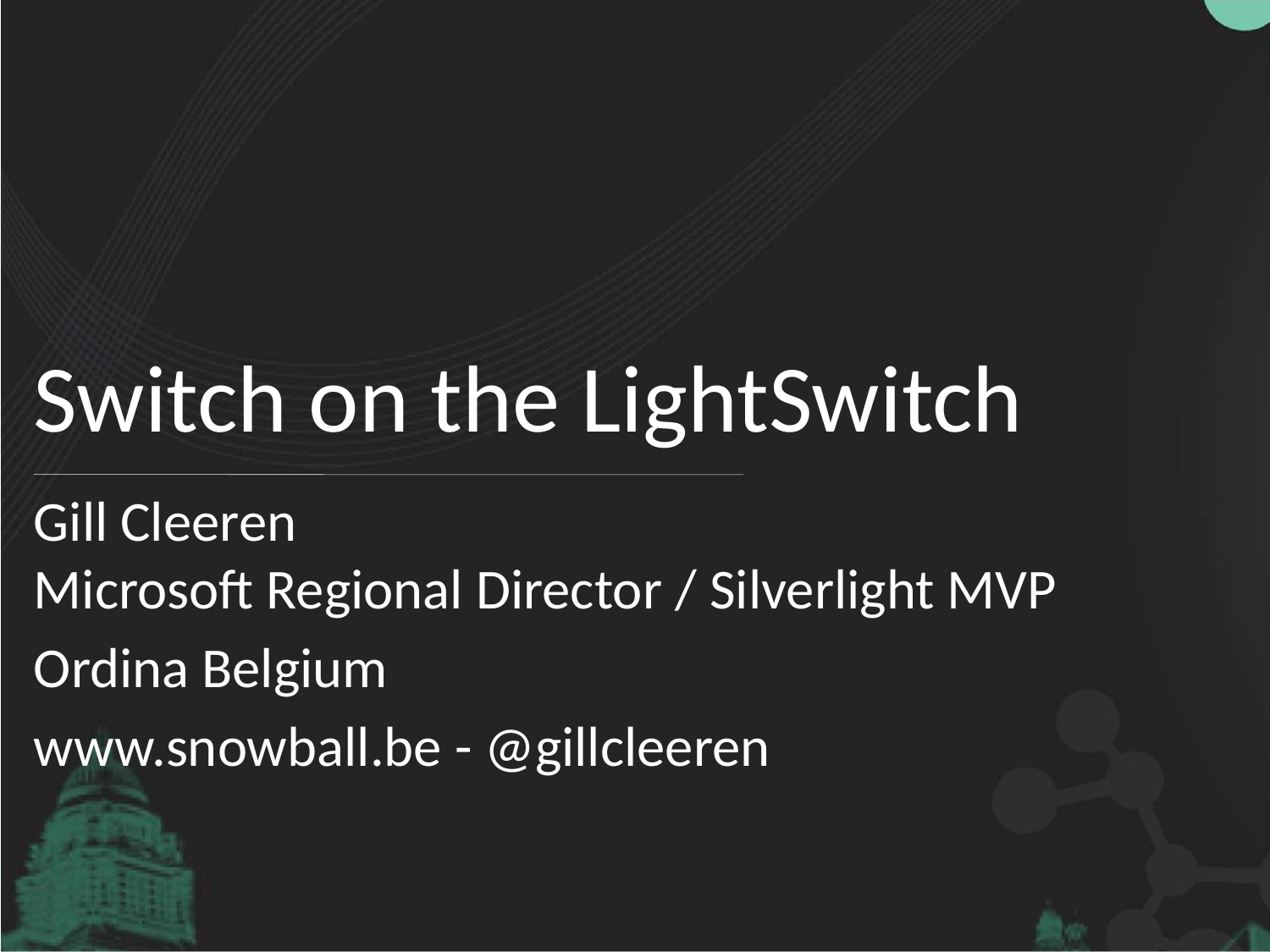

# Switch on the LightSwitch
Gill Cleeren
Microsoft Regional Director / Silverlight MVP
Ordina Belgium
www.snowball.be - @gillcleeren